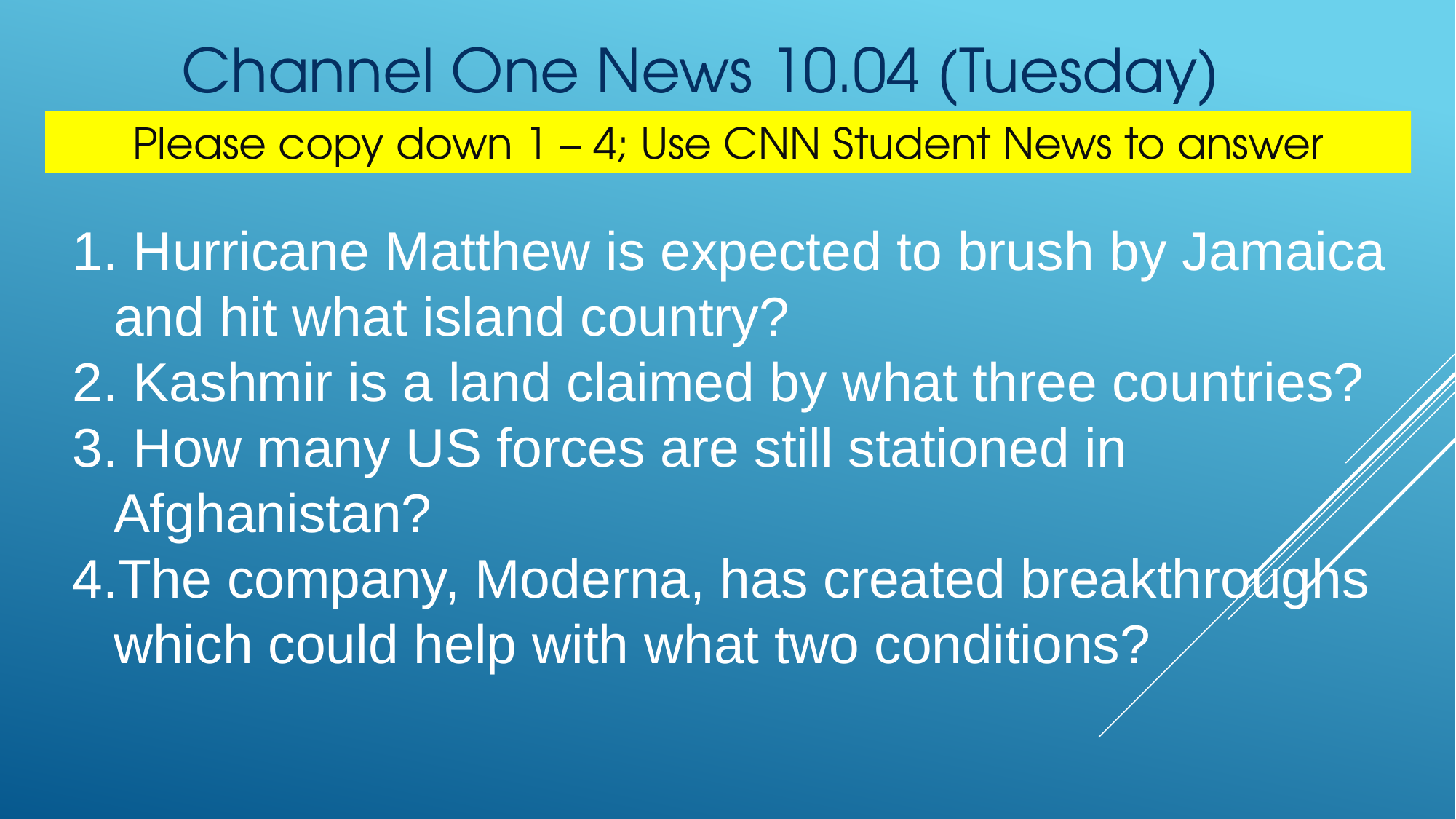

Channel One News 10.04 (Tuesday)
Please copy down 1 – 4; Use CNN Student News to answer

 Hurricane Matthew is expected to brush by Jamaica and hit what island country?
 Kashmir is a land claimed by what three countries?
 How many US forces are still stationed in Afghanistan?
The company, Moderna, has created breakthroughs which could help with what two conditions?